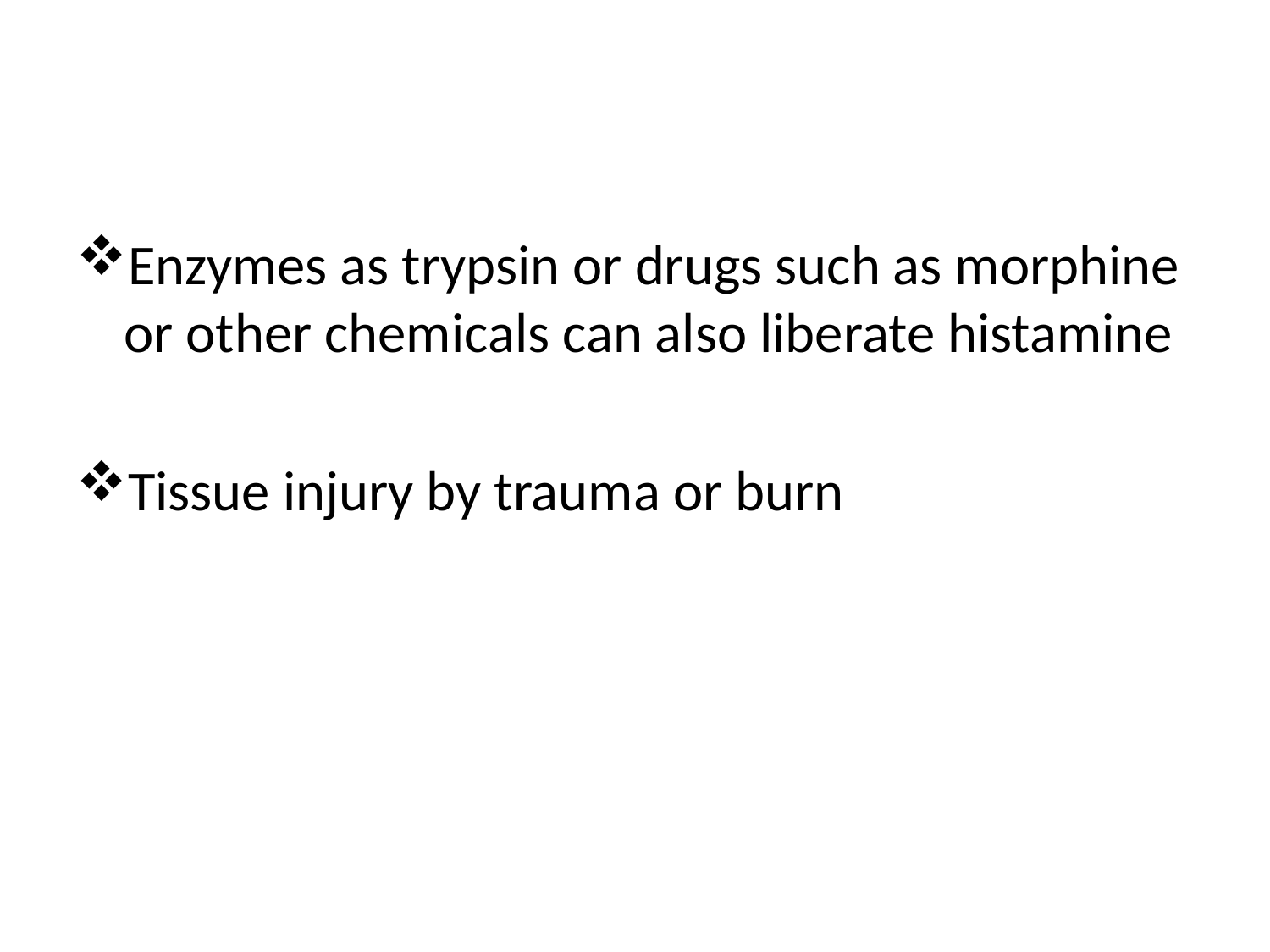

#
Enzymes as trypsin or drugs such as morphine or other chemicals can also liberate histamine

Tissue injury by trauma or burn